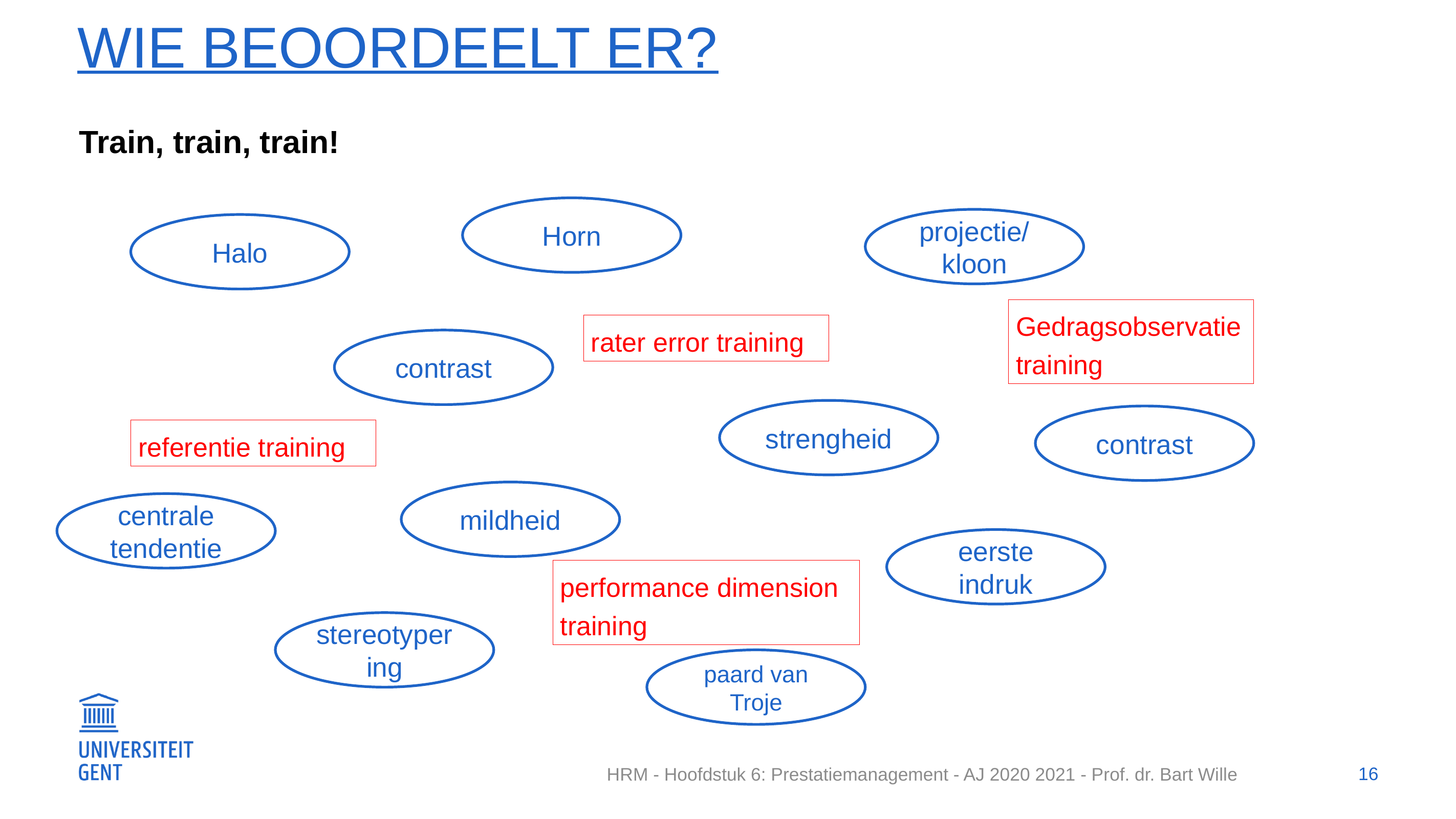

# wie beoordeelt er?
Train, train, train!
Horn
projectie/
kloon
Halo
Gedragsobservatie training
rater error training
contrast
strengheid
contrast
referentie training
mildheid
centrale tendentie
eerste indruk
performance dimension training
stereotypering
paard van Troje
16
HRM - Hoofdstuk 6: Prestatiemanagement - AJ 2020 2021 - Prof. dr. Bart Wille